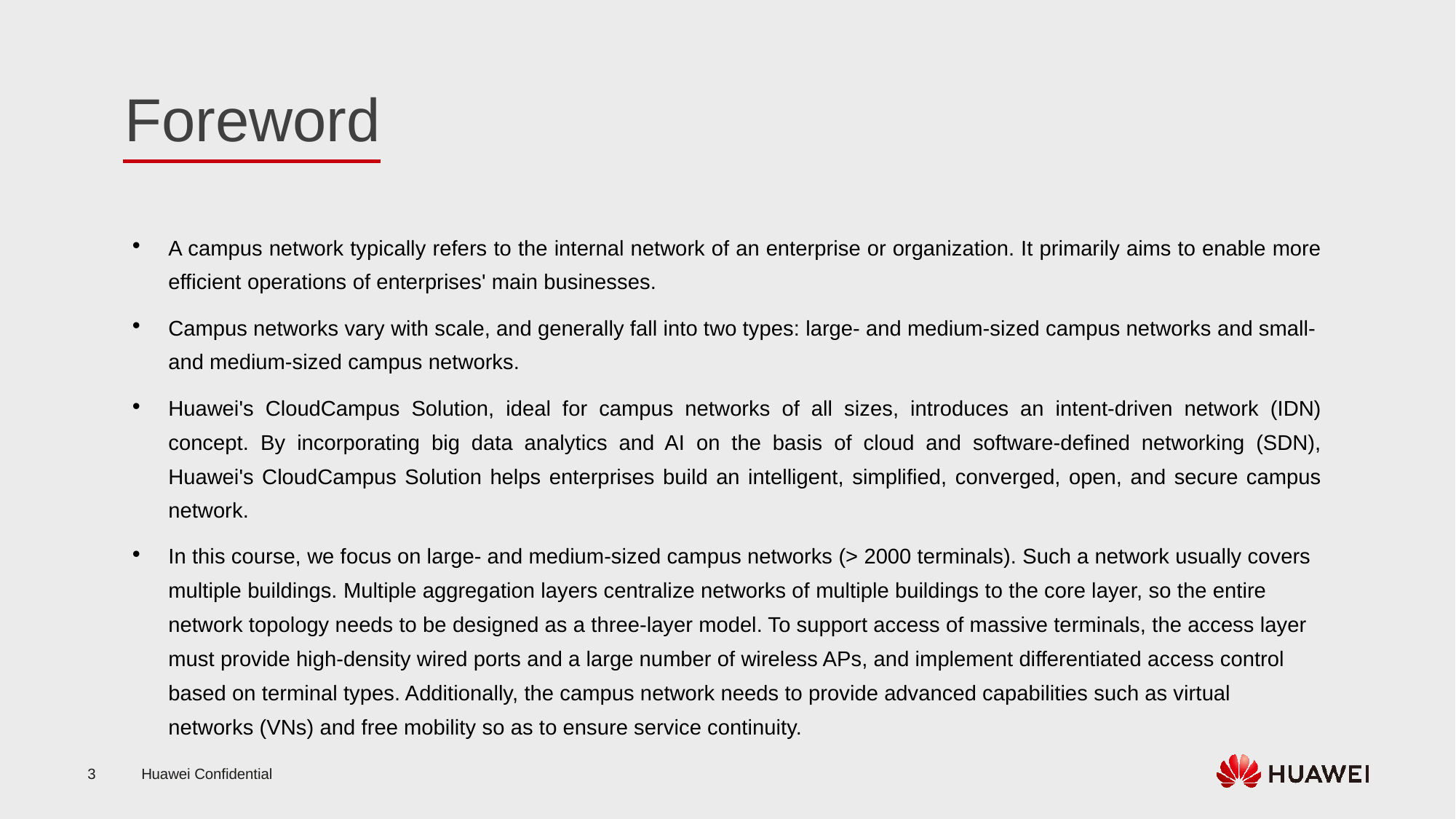

A campus network typically refers to the internal network of an enterprise or organization. It primarily aims to enable more efficient operations of enterprises' main businesses.
Campus networks vary with scale, and generally fall into two types: large- and medium-sized campus networks and small- and medium-sized campus networks.
Huawei's CloudCampus Solution, ideal for campus networks of all sizes, introduces an intent-driven network (IDN) concept. By incorporating big data analytics and AI on the basis of cloud and software-defined networking (SDN), Huawei's CloudCampus Solution helps enterprises build an intelligent, simplified, converged, open, and secure campus network.
In this course, we focus on large- and medium-sized campus networks (> 2000 terminals). Such a network usually covers multiple buildings. Multiple aggregation layers centralize networks of multiple buildings to the core layer, so the entire network topology needs to be designed as a three-layer model. To support access of massive terminals, the access layer must provide high-density wired ports and a large number of wireless APs, and implement differentiated access control based on terminal types. Additionally, the campus network needs to provide advanced capabilities such as virtual networks (VNs) and free mobility so as to ensure service continuity.